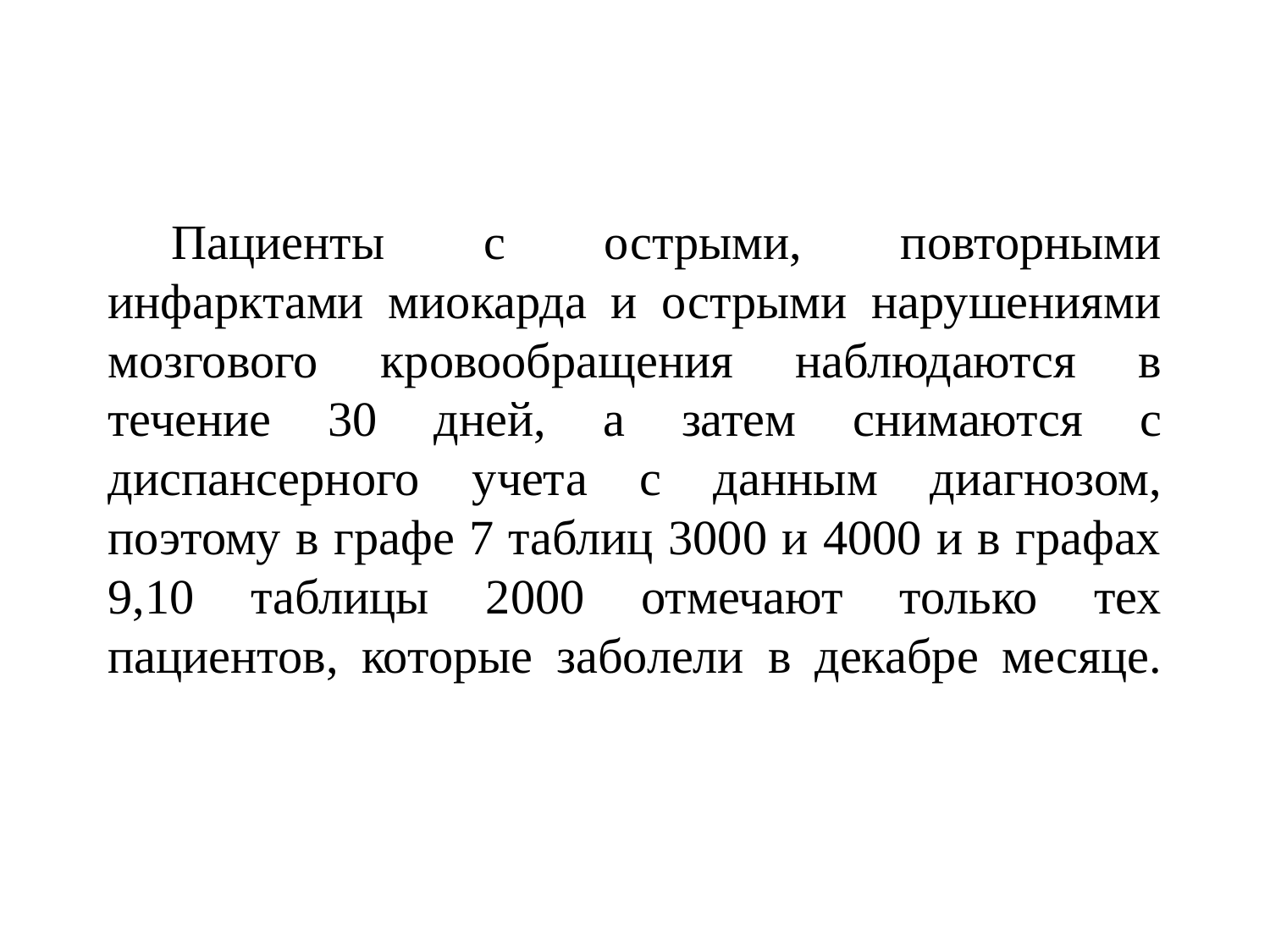

# Пациенты с острыми, повторными инфарктами миокарда и острыми нарушениями мозгового кровообращения наблюдаются в течение 30 дней, а затем снимаются с диспансерного учета с данным диагнозом, поэтому в графе 7 таблиц 3000 и 4000 и в графах 9,10 таблицы 2000 отмечают только тех пациентов, которые заболели в декабре месяце.